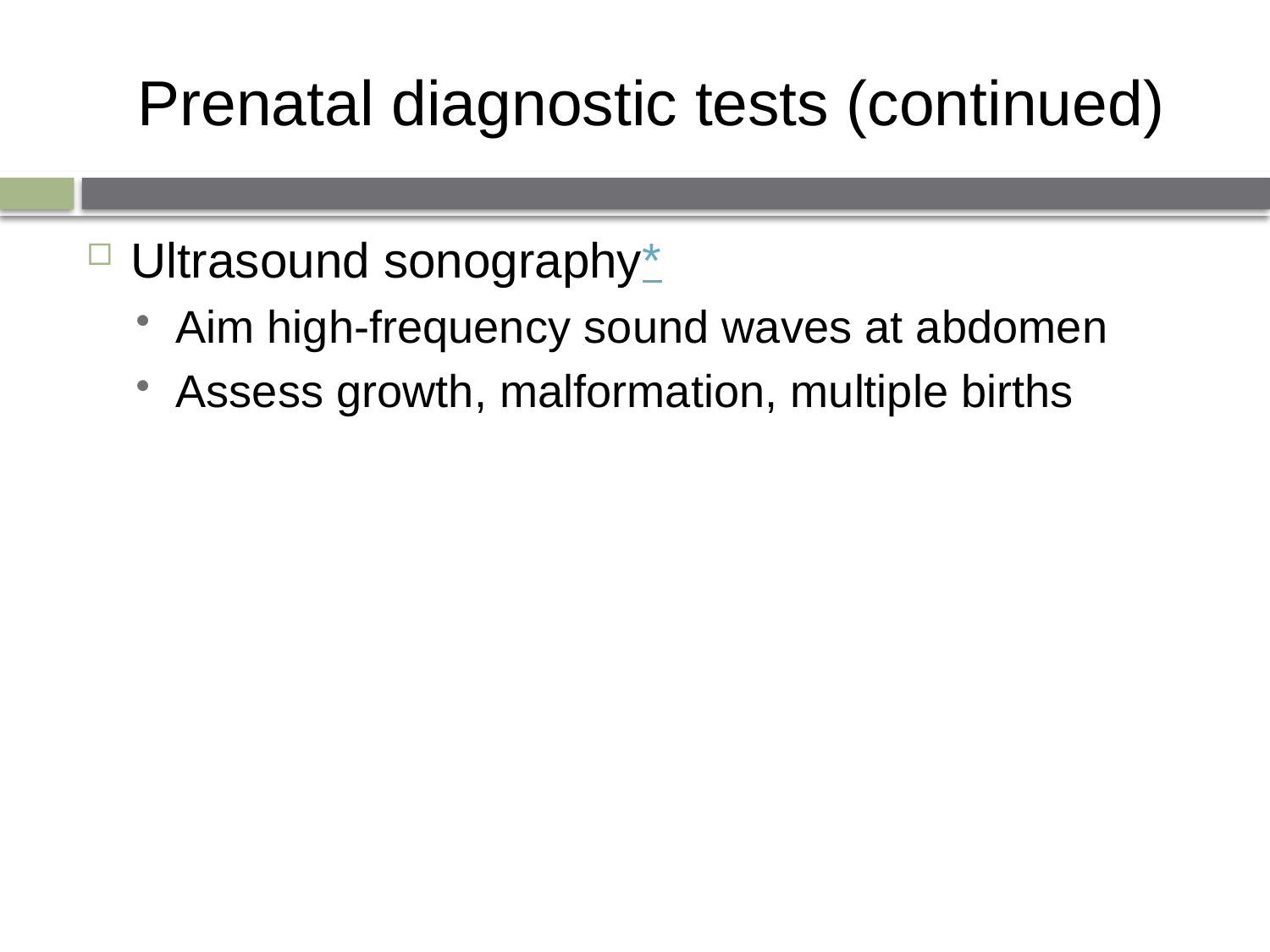

# Prenatal diagnostic tests (continued)
Ultrasound sonography*
Aim high-frequency sound waves at abdomen
Assess growth, malformation, multiple births